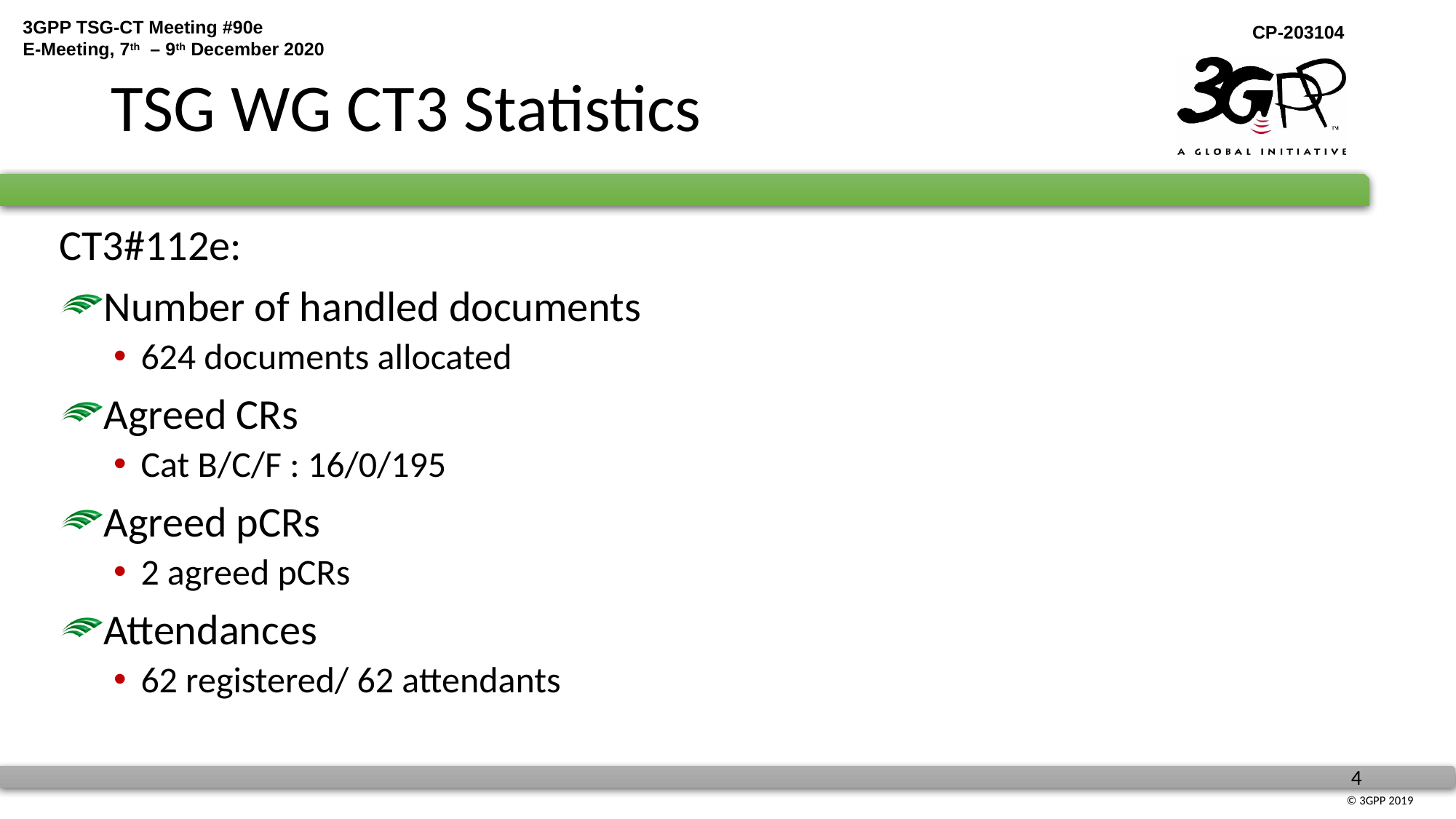

# TSG WG CT3 Statistics
CT3#112e:
Number of handled documents
624 documents allocated
Agreed CRs
Cat B/C/F : 16/0/195
Agreed pCRs
2 agreed pCRs
Attendances
62 registered/ 62 attendants